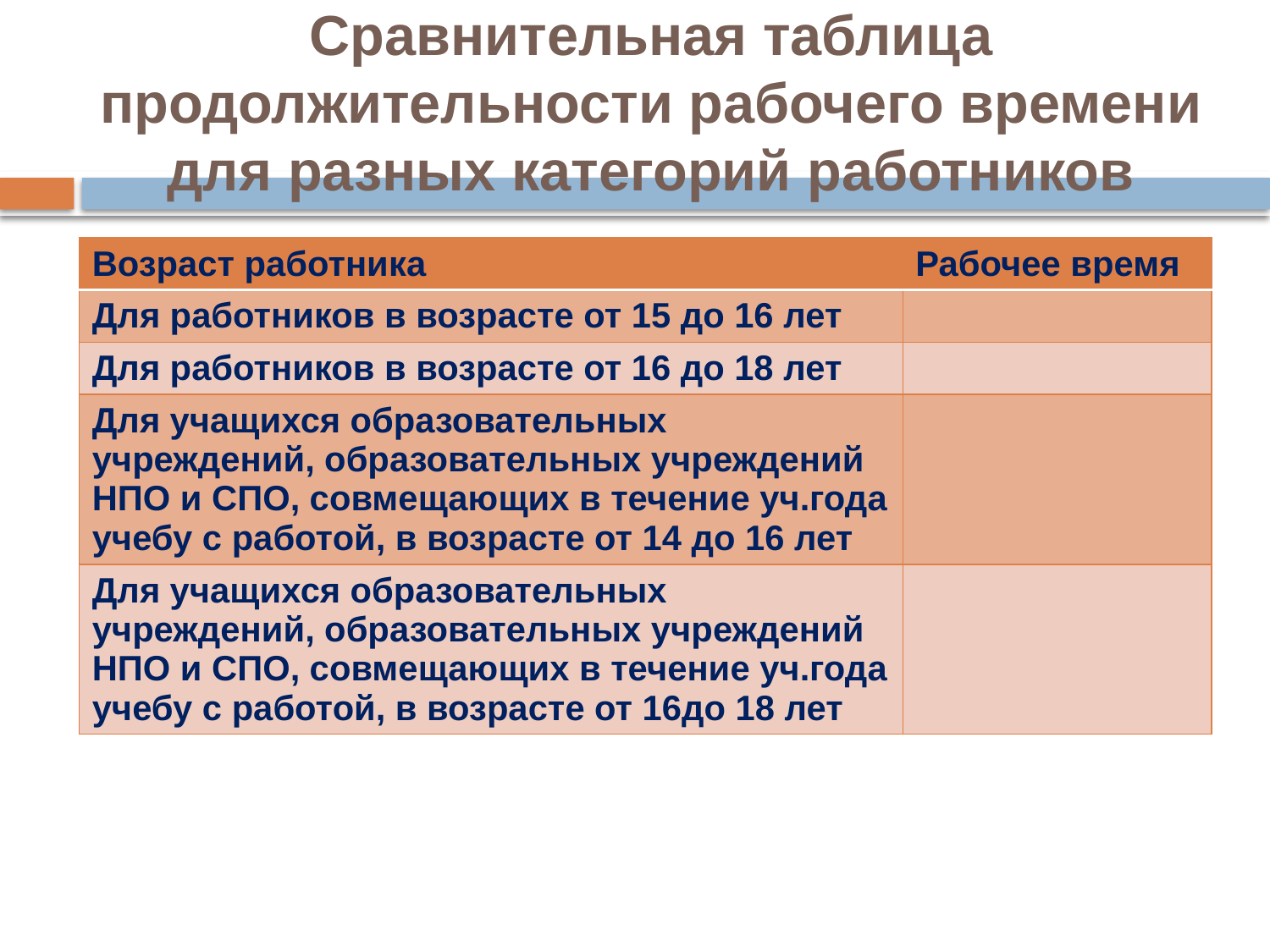

# Сравнительная таблица продолжительности рабочего времени для разных категорий работников
| Возраст работника | Рабочее время |
| --- | --- |
| Для работников в возрасте от 15 до 16 лет |  |
| Для работников в возрасте от 16 до 18 лет |  |
| Для учащихся образовательных учреждений, образовательных учреждений НПО и СПО, совмещающих в течение уч.года учебу с работой, в возрасте от 14 до 16 лет |  |
| Для учащихся образовательных учреждений, образовательных учреждений НПО и СПО, совмещающих в течение уч.года учебу с работой, в возрасте от 16до 18 лет |  |